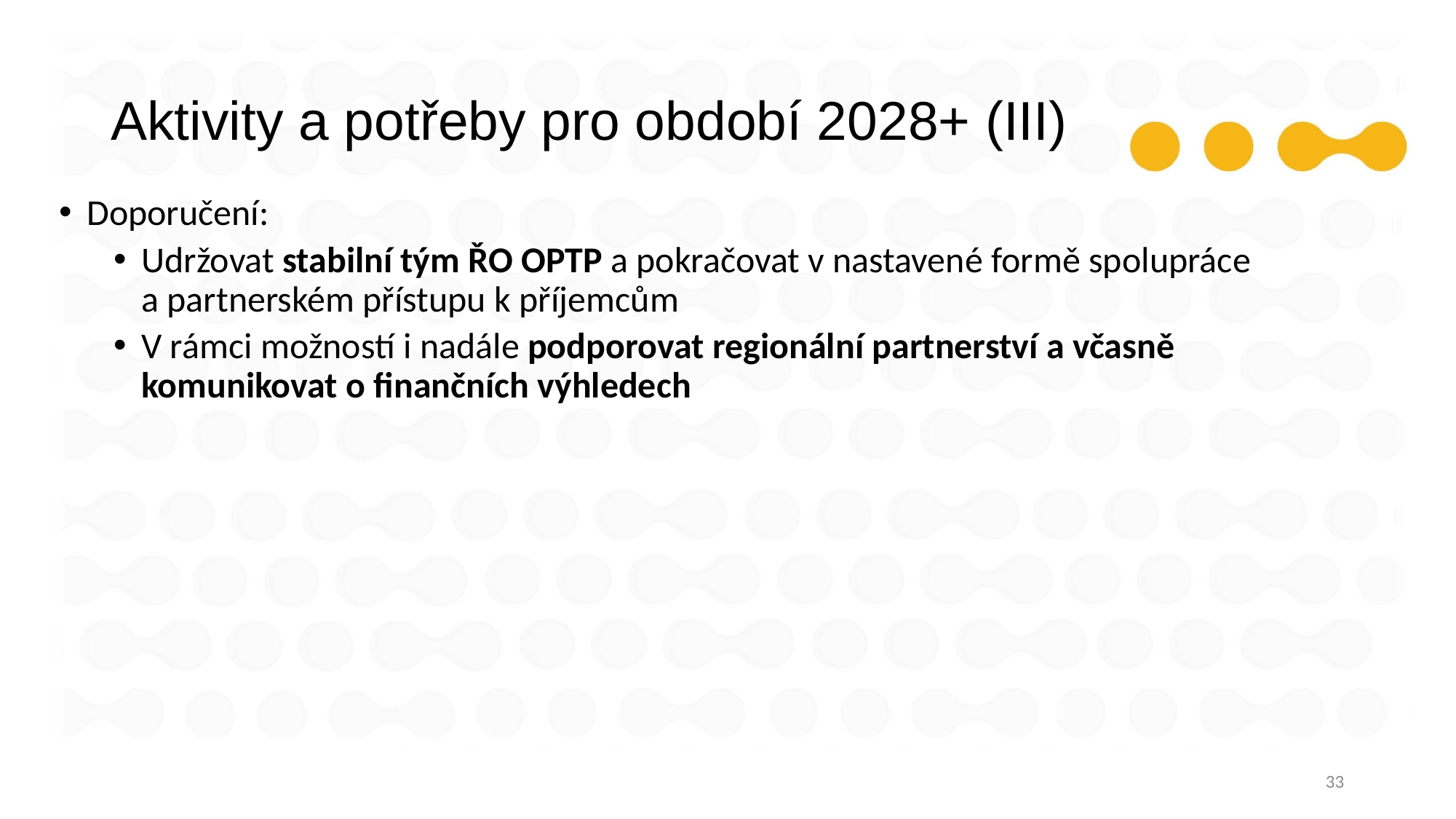

# Aktivity a potřeby pro období 2028+ (III)
Doporučení:
Udržovat stabilní tým ŘO OPTP a pokračovat v nastavené formě spolupráce a partnerském přístupu k příjemcům
V rámci možností i nadále podporovat regionální partnerství a včasně komunikovat o finančních výhledech
33